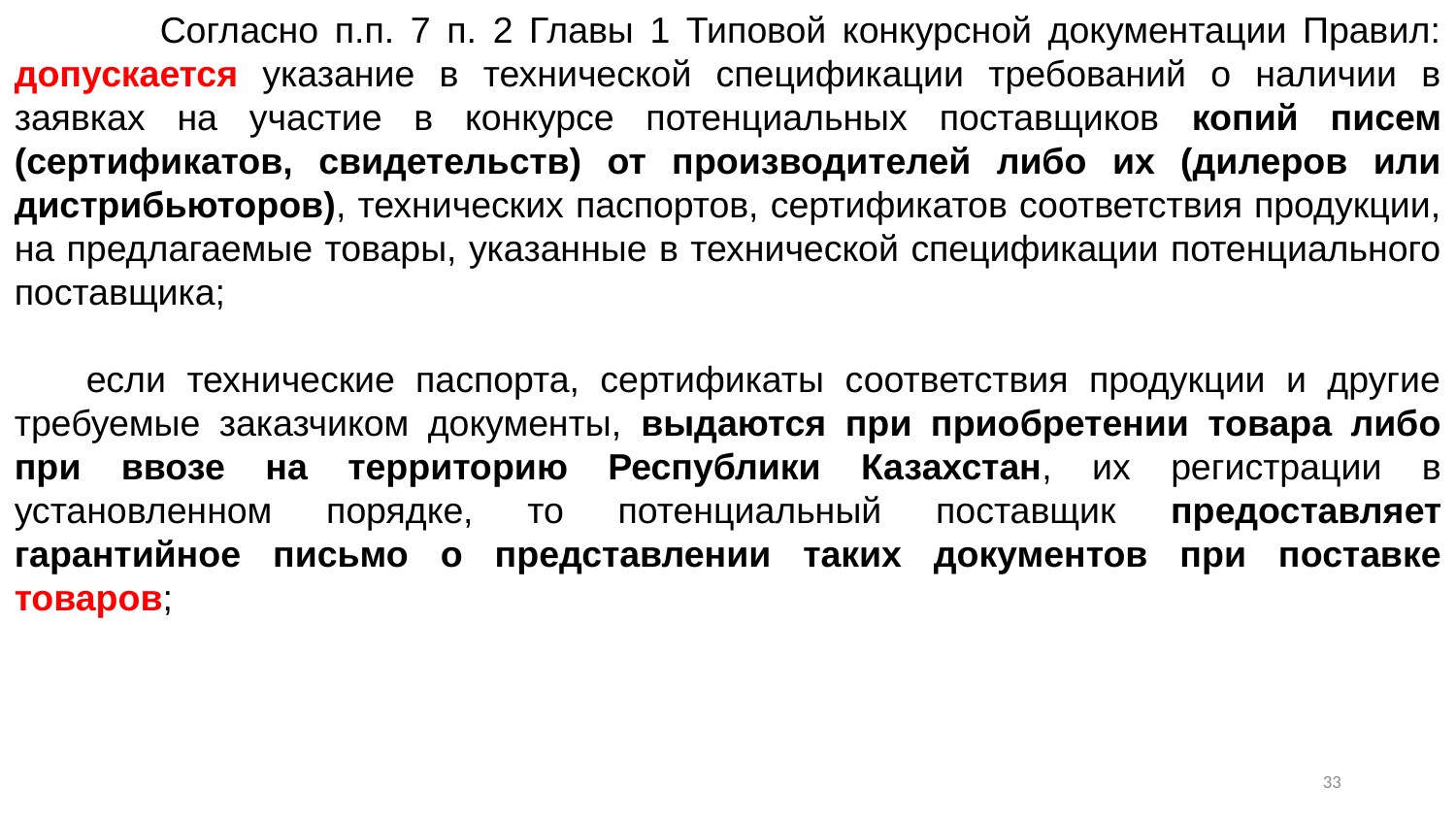

Согласно п.п. 7 п. 2 Главы 1 Типовой конкурсной документации Правил: допускается указание в технической спецификации требований о наличии в заявках на участие в конкурсе потенциальных поставщиков копий писем (сертификатов, свидетельств) от производителей либо их (дилеров или дистрибьюторов), технических паспортов, сертификатов соответствия продукции, на предлагаемые товары, указанные в технической спецификации потенциального поставщика;

      если технические паспорта, сертификаты соответствия продукции и другие требуемые заказчиком документы, выдаются при приобретении товара либо при ввозе на территорию Республики Казахстан, их регистрации в установленном порядке, то потенциальный поставщик предоставляет гарантийное письмо о представлении таких документов при поставке товаров;

33